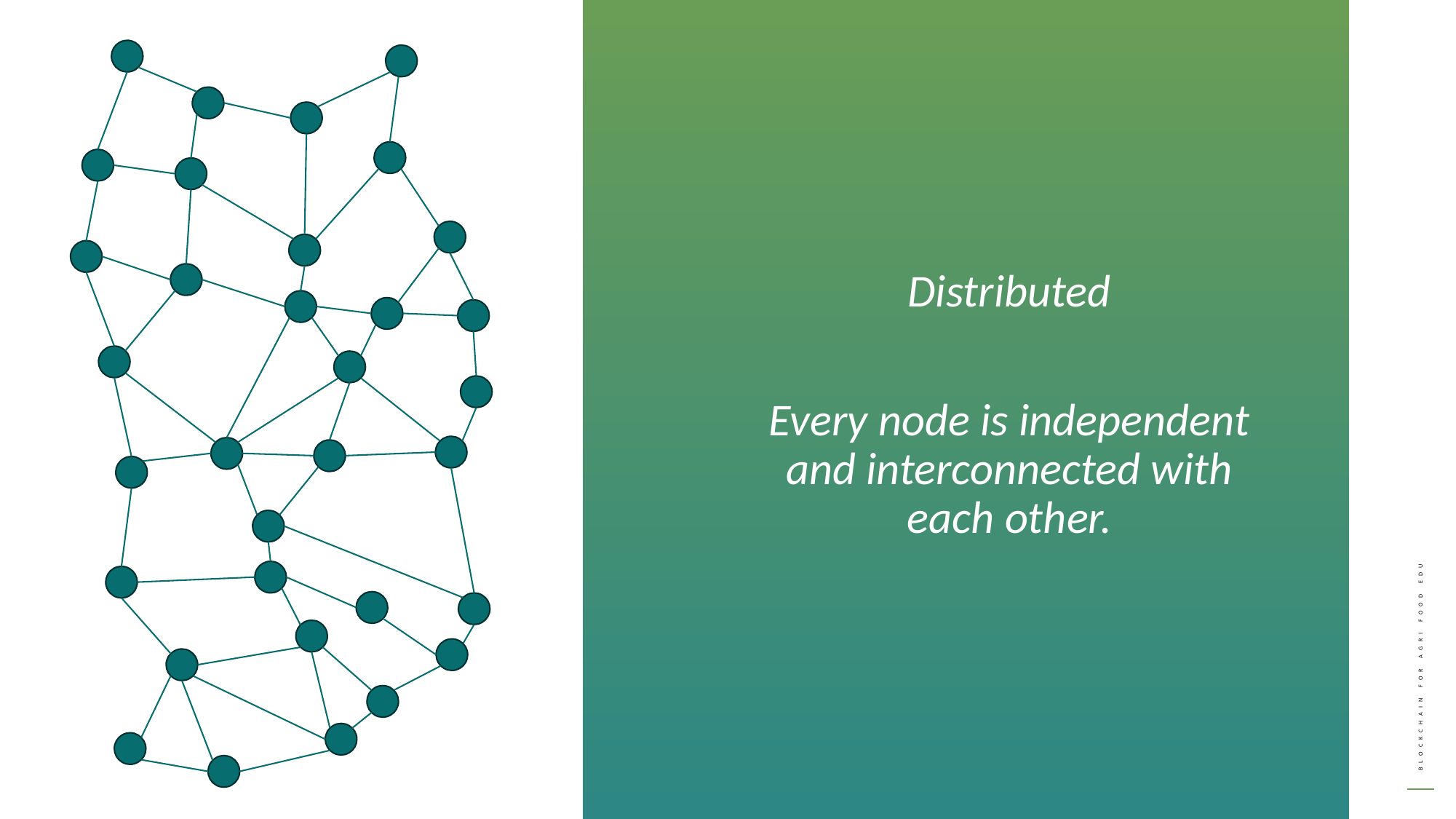

Distributed

Every node is independent and interconnected with each other.